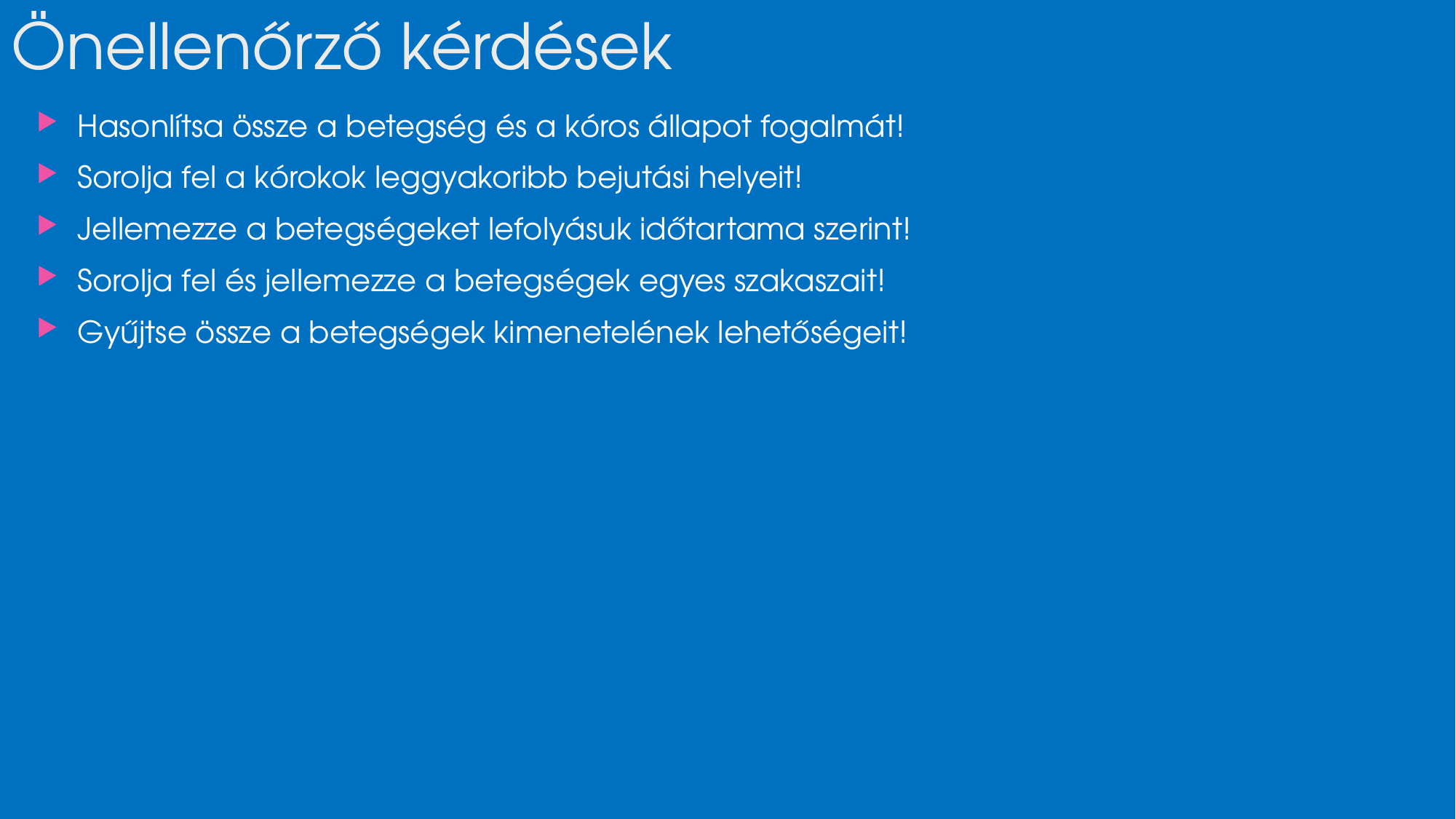

# Önellenőrző kérdések
Hasonlítsa össze a betegség és a kóros állapot fogalmát!
Sorolja fel a kórokok leggyakoribb bejutási helyeit!
Jellemezze a betegségeket lefolyásuk időtartama szerint!
Sorolja fel és jellemezze a betegségek egyes szakaszait!
Gyűjtse össze a betegségek kimenetelének lehetőségeit!